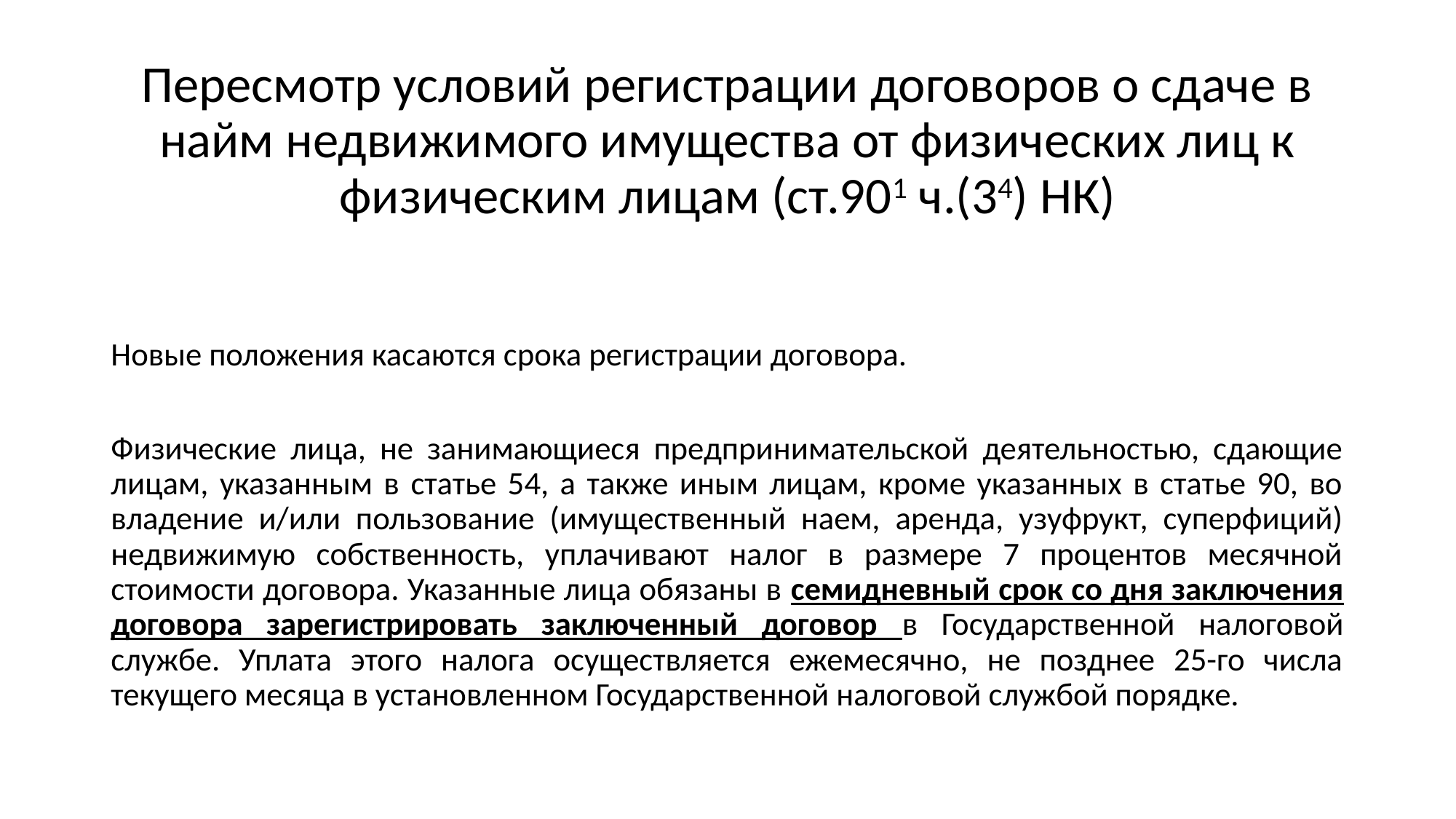

# Пересмотр условий регистрации договоров о сдаче в найм недвижимого имущества от физических лиц к физическим лицам (ст.901 ч.(34) НК)

Новые положения касаются срока регистрации договора.

Физические лица, не занимающиеся предпринимательской деятельностью, сдающие лицам, указанным в статье 54, а также иным лицам, кроме указанных в статье 90, во владение и/или пользование (имущественный наем, аренда, узуфрукт, суперфиций) недвижимую собственность, уплачивают налог в размере 7 процентов месячной стоимости договора. Указанные лица обязаны в семидневный срок со дня заключения договора зарегистрировать заключенный договор в Государственной налоговой службе. Уплата этого налога осуществляется ежемесячно, не позднее 25-го числа текущего месяца в установленном Государственной налоговой службой порядке.